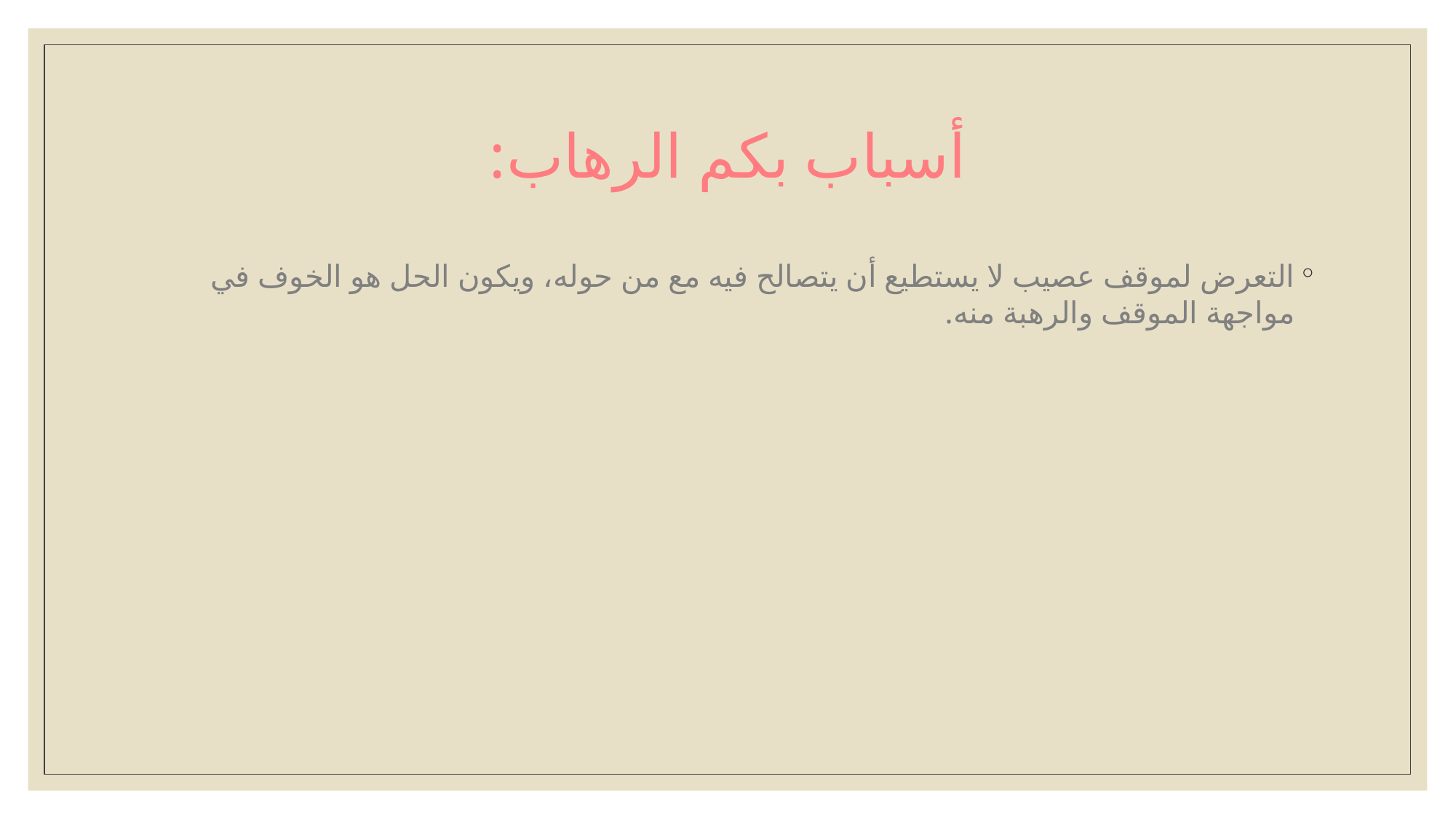

# أسباب بكم الرهاب:
التعرض لموقف عصيب لا يستطيع أن يتصالح فيه مع من حوله، ويكون الحل هو الخوف في مواجهة الموقف والرهبة منه.